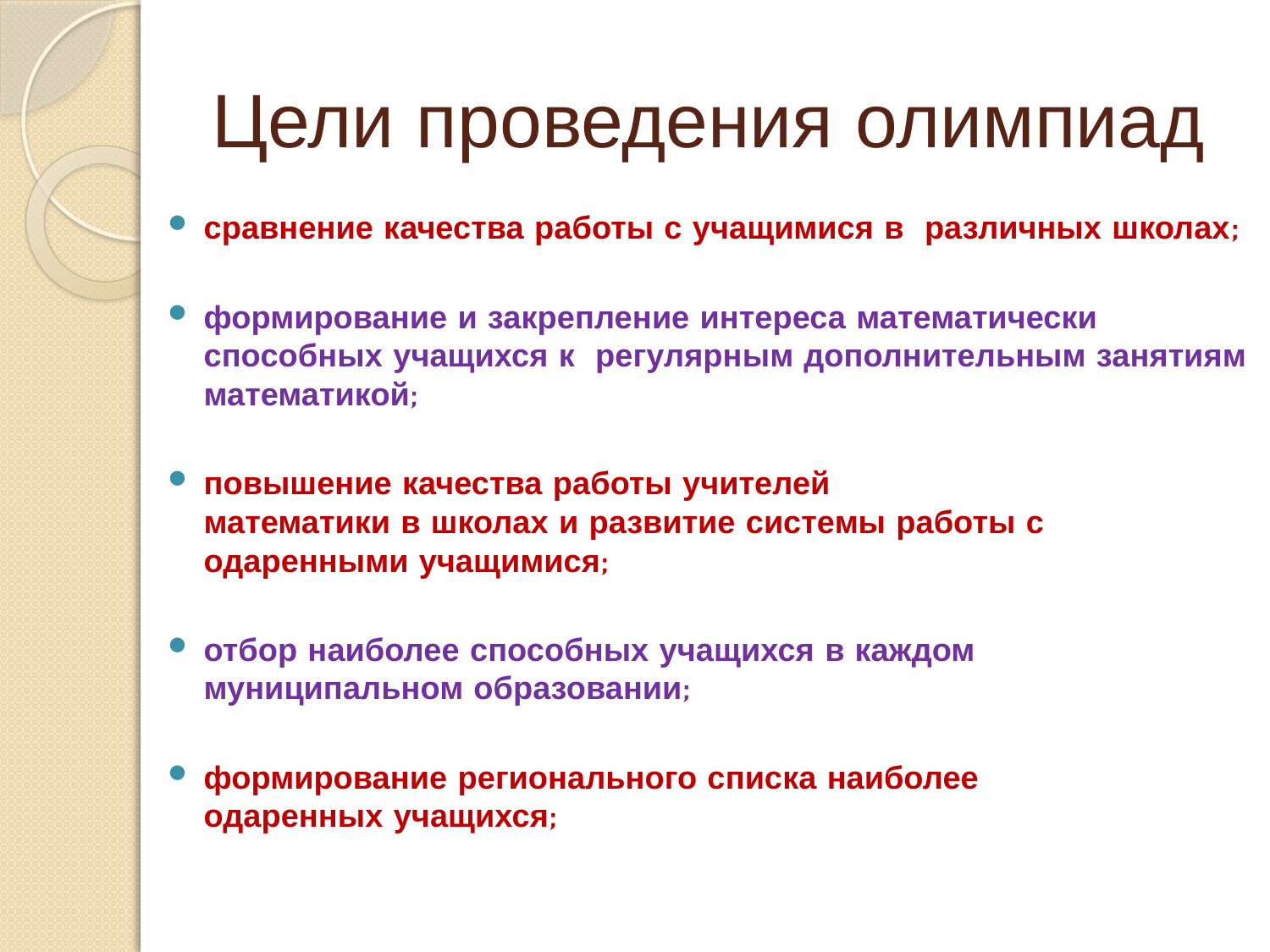

# Цели проведения олимпиад
сравнение качества работы с учащимися в  различных школах;

формирование и закрепление интереса математически способных учащихся к  регулярным дополнительным занятиям
математикой;

повышение качества работы учителей
математики в школах и развитие системы работы с одаренными учащимися;

отбор наиболее способных учащихся в каждом
муниципальном образовании;

формирование регионального списка наиболее
одаренных учащихся;